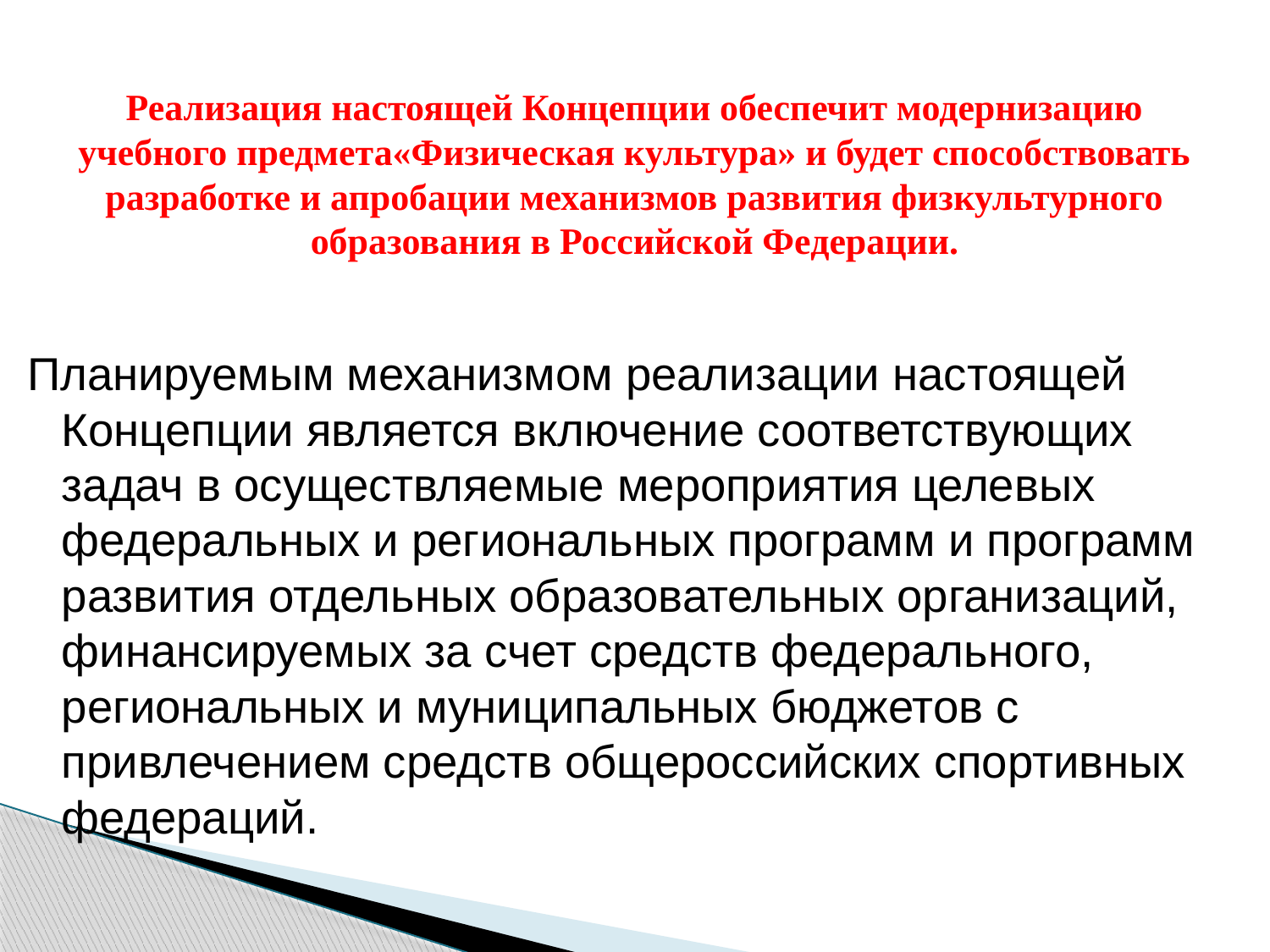

# Реализация настоящей Концепции обеспечит модернизацию учебного предмета«Физическая культура» и будет способствовать разработке и апробации механизмов развития физкультурного образования в Российской Федерации.

Планируемым механизмом реализации настоящей Концепции является включение соответствующих задач в осуществляемые мероприятия целевых федеральных и региональных программ и программ развития отдельных образовательных организаций, финансируемых за счет средств федерального, региональных и муниципальных бюджетов с привлечением средств общероссийских спортивных федераций.